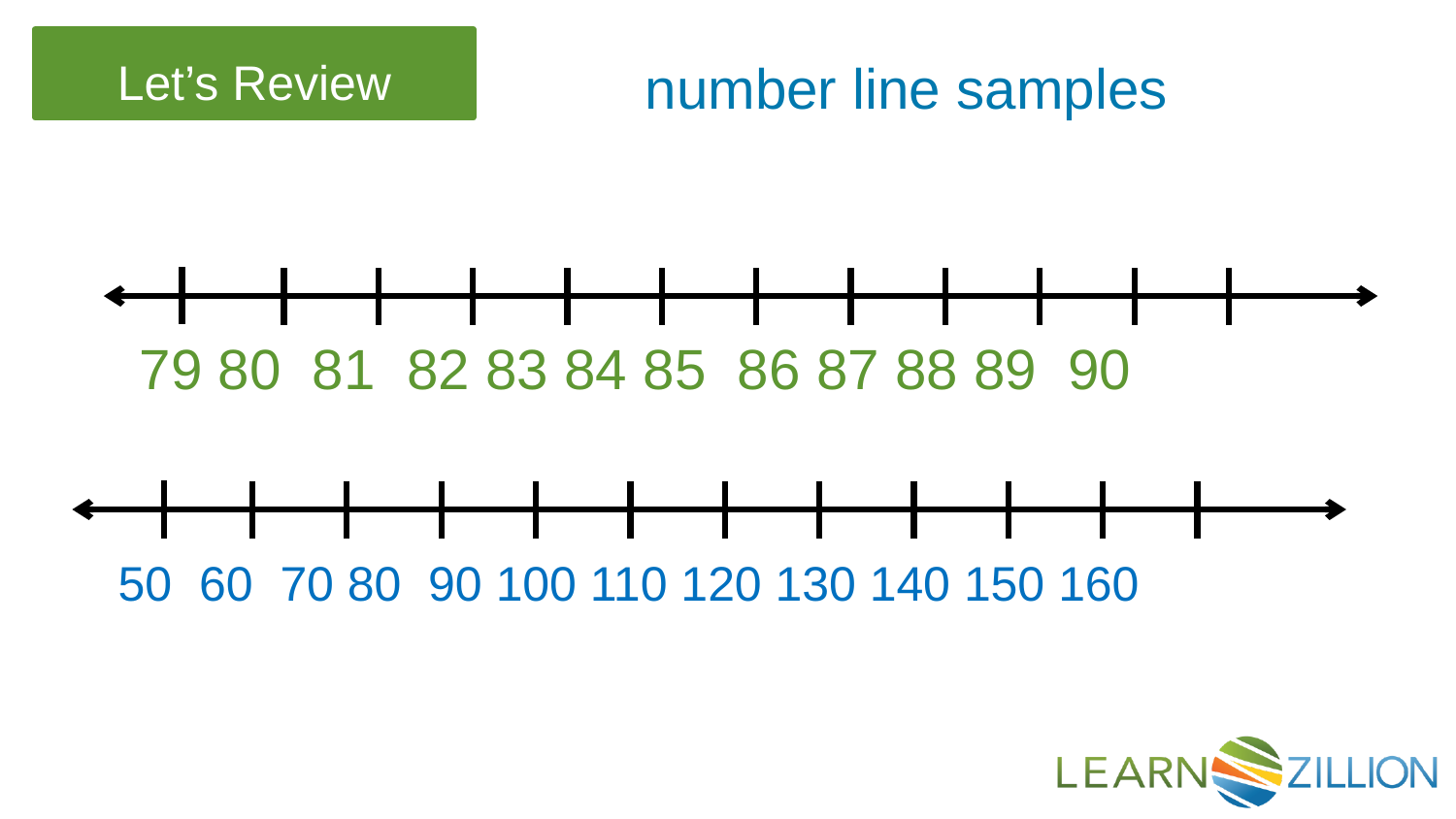

number line samples
 79 80  81  82 83 84 85  86 87 88 89  90
50  60  70 80  90 100 110 120 130 140 150 160